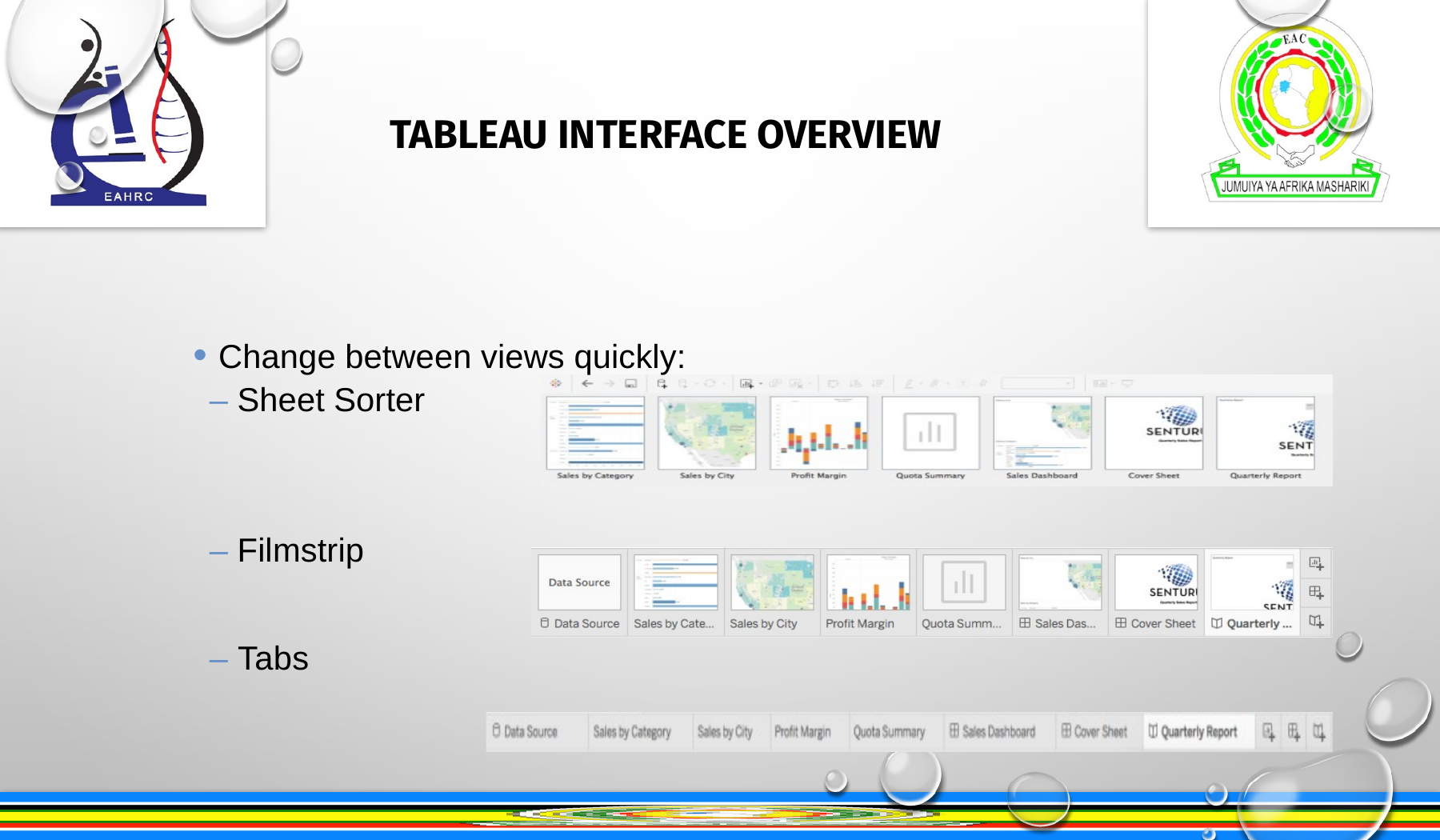

TABLEAU INTERFACE OVERVIEW

• Change between views quickly:
– Sheet Sorter

– Filmstrip
– Tabs